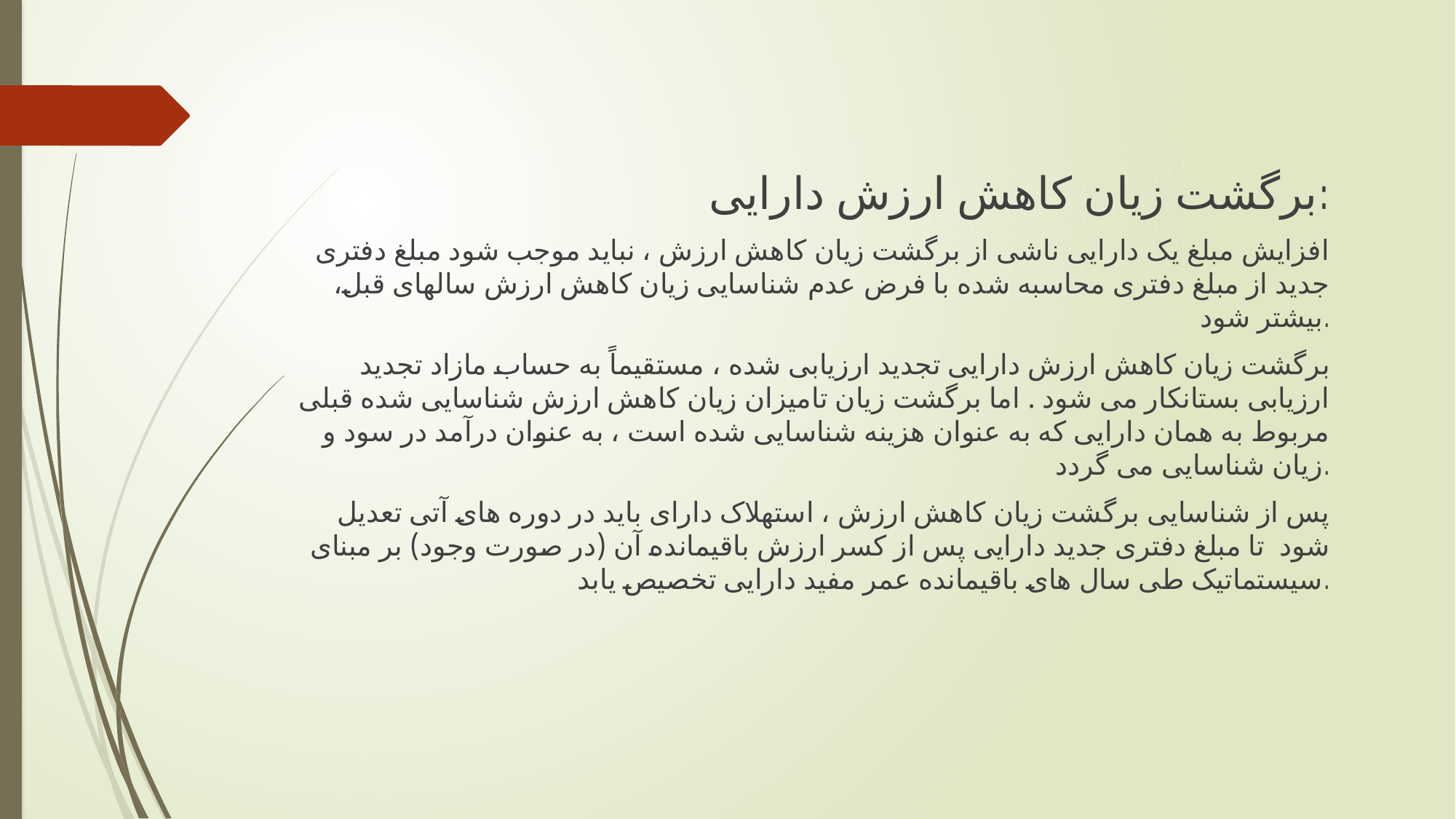

برگشت زیان کاهش ارزش دارایی:
افزایش مبلغ یک دارایی ناشی از برگشت زیان کاهش ارزش ، نباید موجب شود مبلغ دفتری جدید از مبلغ دفتری محاسبه شده با فرض عدم شناسایی زیان کاهش ارزش سالهای قبل، بیشتر شود.
برگشت زیان کاهش ارزش دارایی تجدید ارزیابی شده ، مستقیماً به حساب مازاد تجدید ارزیابی بستانکار می شود . اما برگشت زیان تامیزان زیان کاهش ارزش شناسایی شده قبلی مربوط به همان دارایی که به عنوان هزینه شناسایی شده است ، به عنوان درآمد در سود و زیان شناسایی می گردد.
 پس از شناسایی برگشت زیان کاهش ارزش ، استهلاک دارای باید در دوره های آتی تعدیل شود  تا مبلغ دفتری جدید دارایی پس از کسر ارزش باقیمانده آن (در صورت وجود) بر مبنای سیستماتیک طی سال های باقیمانده عمر مفید دارایی تخصیص یابد.